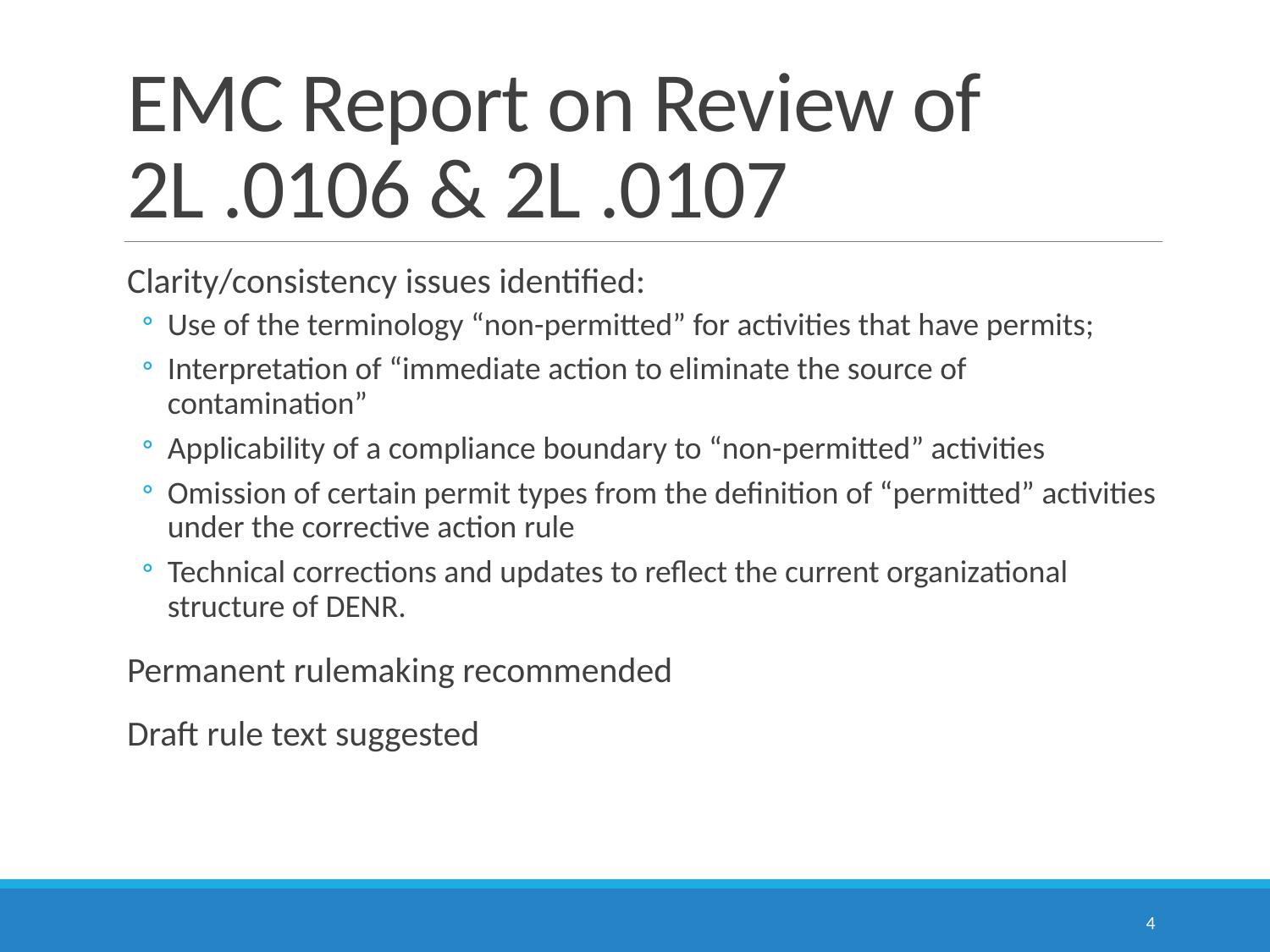

# EMC Report on Review of 2L .0106 & 2L .0107
Clarity/consistency issues identified:
Use of the terminology “non-permitted” for activities that have permits;
Interpretation of “immediate action to eliminate the source of contamination”
Applicability of a compliance boundary to “non-permitted” activities
Omission of certain permit types from the definition of “permitted” activities under the corrective action rule
Technical corrections and updates to reflect the current organizational structure of DENR.
Permanent rulemaking recommended
Draft rule text suggested
4